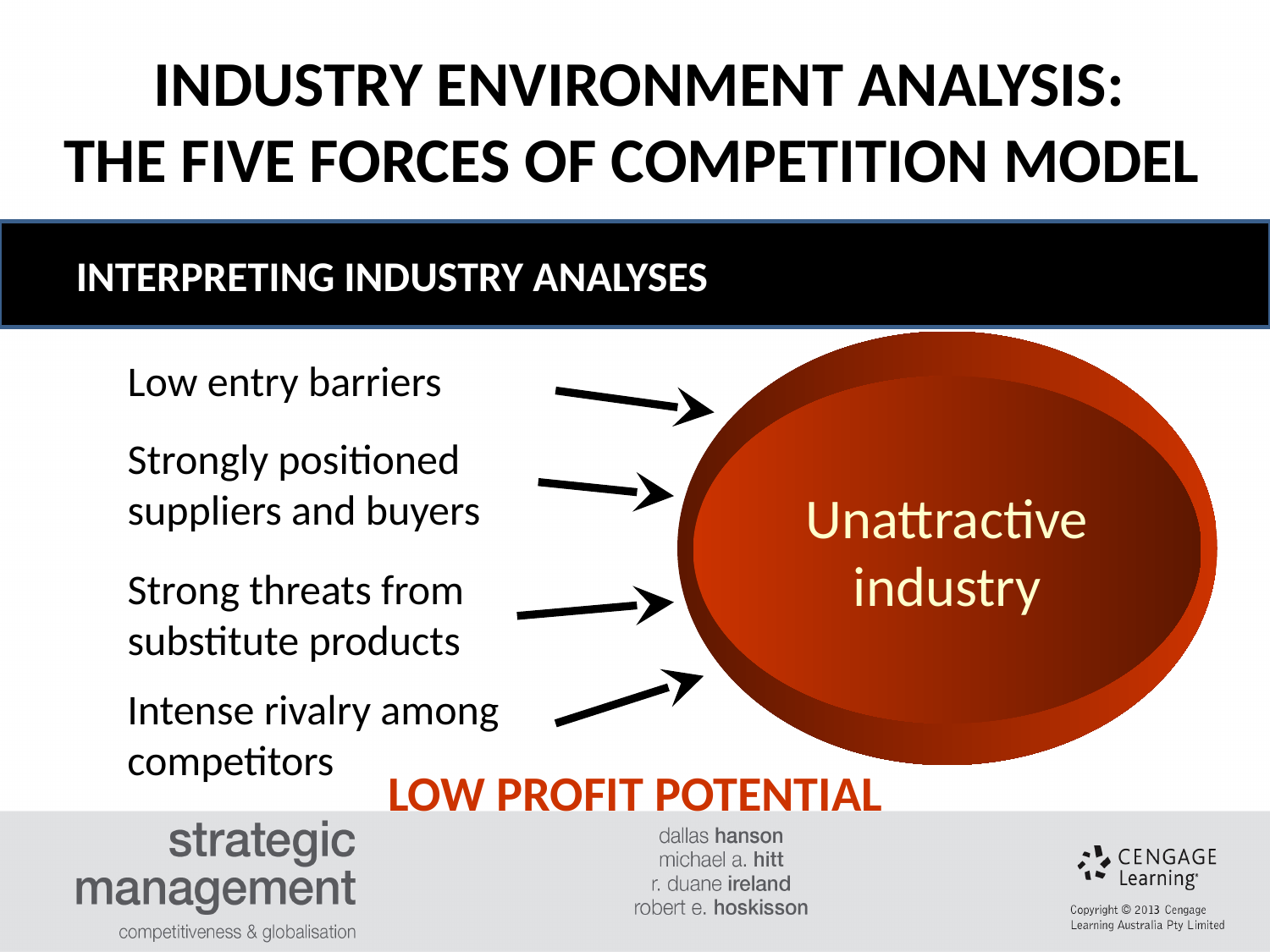

INDUSTRY ENVIRONMENT ANALYSIS:
THE FIVE FORCES OF COMPETITION MODEL
#

INTERPRETING INDUSTRY ANALYSES

Unattractive
industry
Low entry barriers

Strongly positioned suppliers and buyers

Strong threats from substitute products

Intense rivalry among competitors

LOW PROFIT POTENTIAL